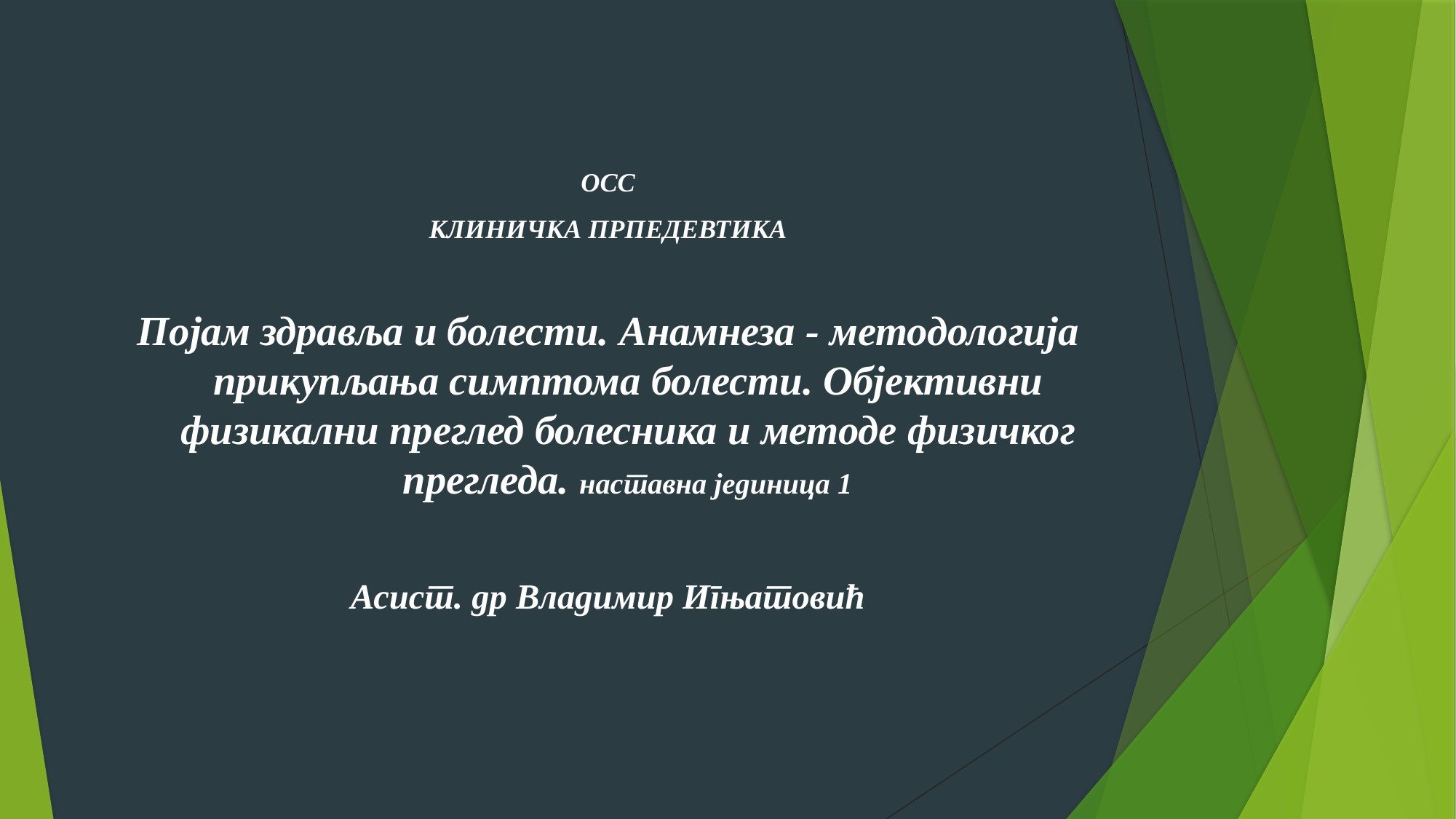

ОСС
КЛИНИЧКА ПРПЕДЕВТИКА

Појам здравља и болести. Анамнеза - методологија прикупљања симптома болести. Објективни физикални преглед болесника и методе физичког прегледа. наставна јединица 1

Асист. др Владимир Игњатовић